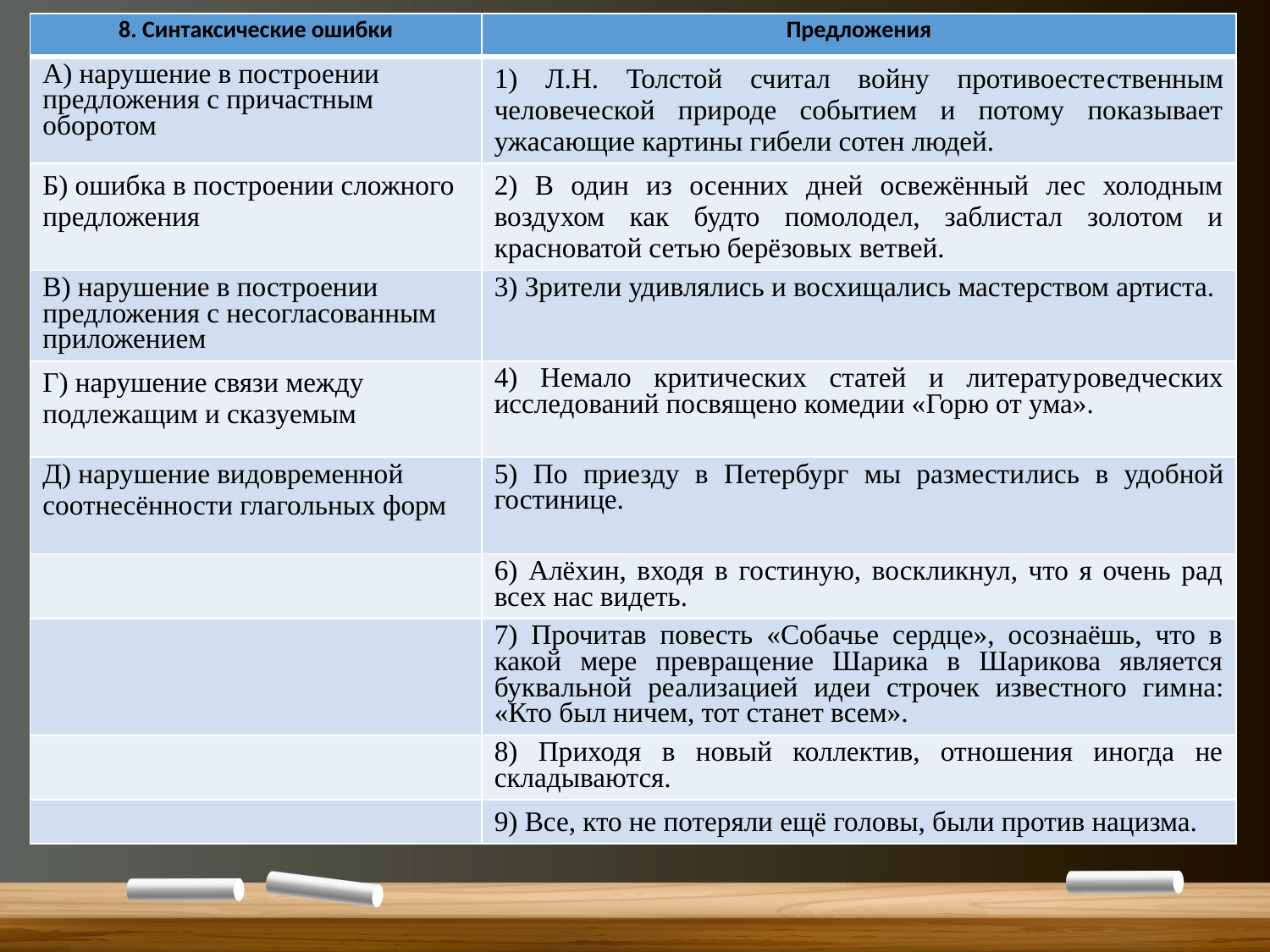

| 8. Синтаксические ошибки | Предложения |
| --- | --- |
| А) нарушение в построении предложения с причастным оборотом | 1) Л.Н. Толстой считал войну противоесте­ственным человеческой природе событием и потому показывает ужасающие картины гибели сотен людей. |
| Б) ошибка в построении сложного предложения | 2) В один из осенних дней освежённый лес холодным воздухом как будто помолодел, заблистал золотом и красноватой сетью бе­рёзовых ветвей. |
| В) нарушение в построении предложения с несогласованным приложением | 3) Зрители удивлялись и восхищались мас­терством артиста. |
| Г) нарушение связи между подлежащим и сказуемым | 4) Немало критических статей и литерату­роведческих исследований посвящено ко­медии «Горю от ума». |
| Д) нарушение видовременной соотнесённости глагольных форм | 5) По приезду в Петербург мы размести­лись в удобной гостинице. |
|  | 6) Алёхин, входя в гостиную, воскликнул, что я очень рад всех нас видеть. |
|  | 7) Прочитав повесть «Собачье сердце», осознаёшь, что в какой мере превращение Шарика в Шарикова является буквальной реализацией идеи строчек известного гим­на: «Кто был ничем, тот станет всем». |
|  | 8) Приходя в новый коллектив, отношения иногда не складываются. |
|  | 9) Все, кто не потеряли ещё головы, были против нацизма. |